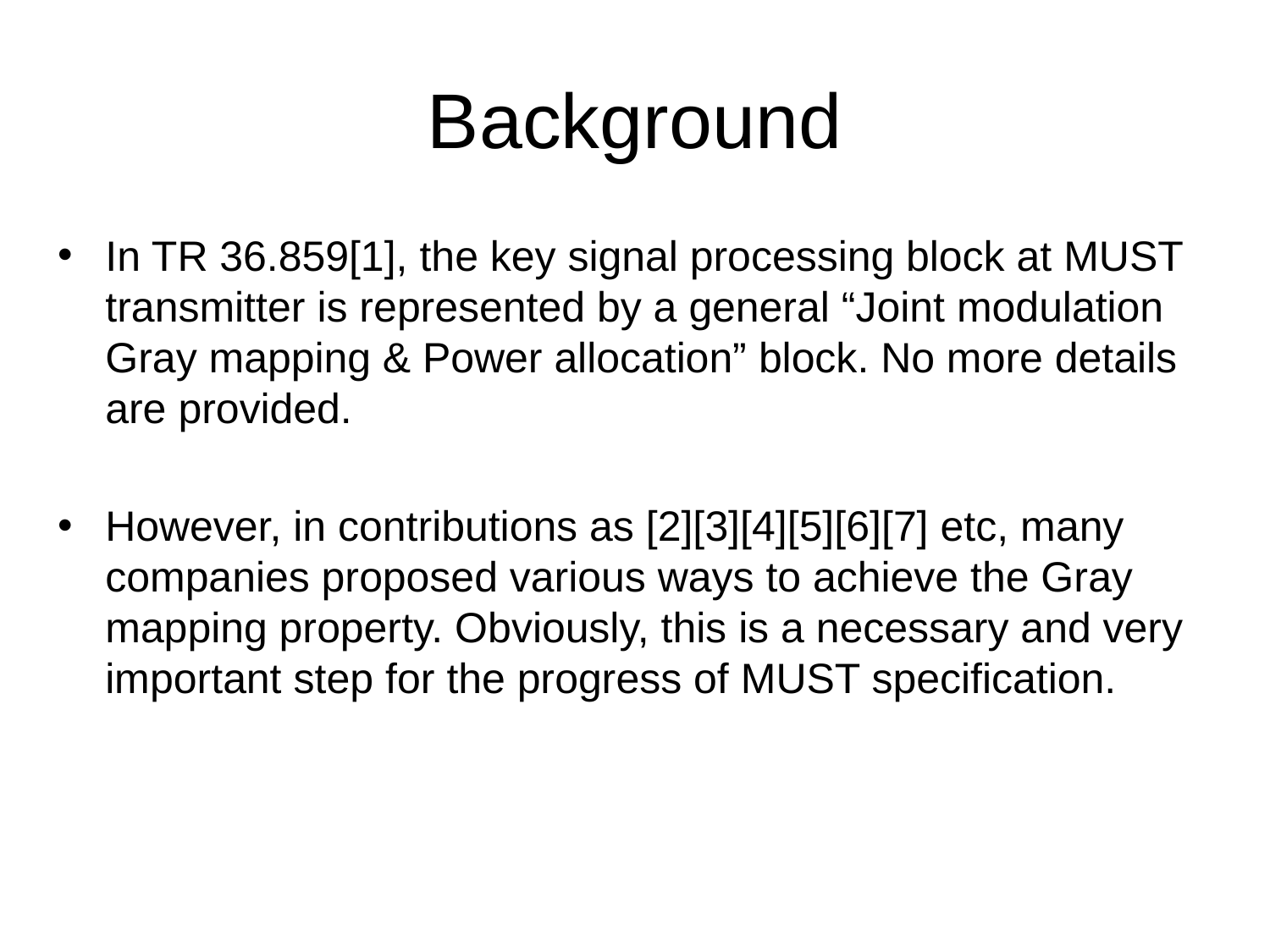

# Background
In TR 36.859[1], the key signal processing block at MUST transmitter is represented by a general “Joint modulation Gray mapping & Power allocation” block. No more details are provided.

However, in contributions as [2][3][4][5][6][7] etc, many    companies proposed various ways to achieve the Gray    mapping property. Obviously, this is a necessary and very important step for the progress of MUST specification.